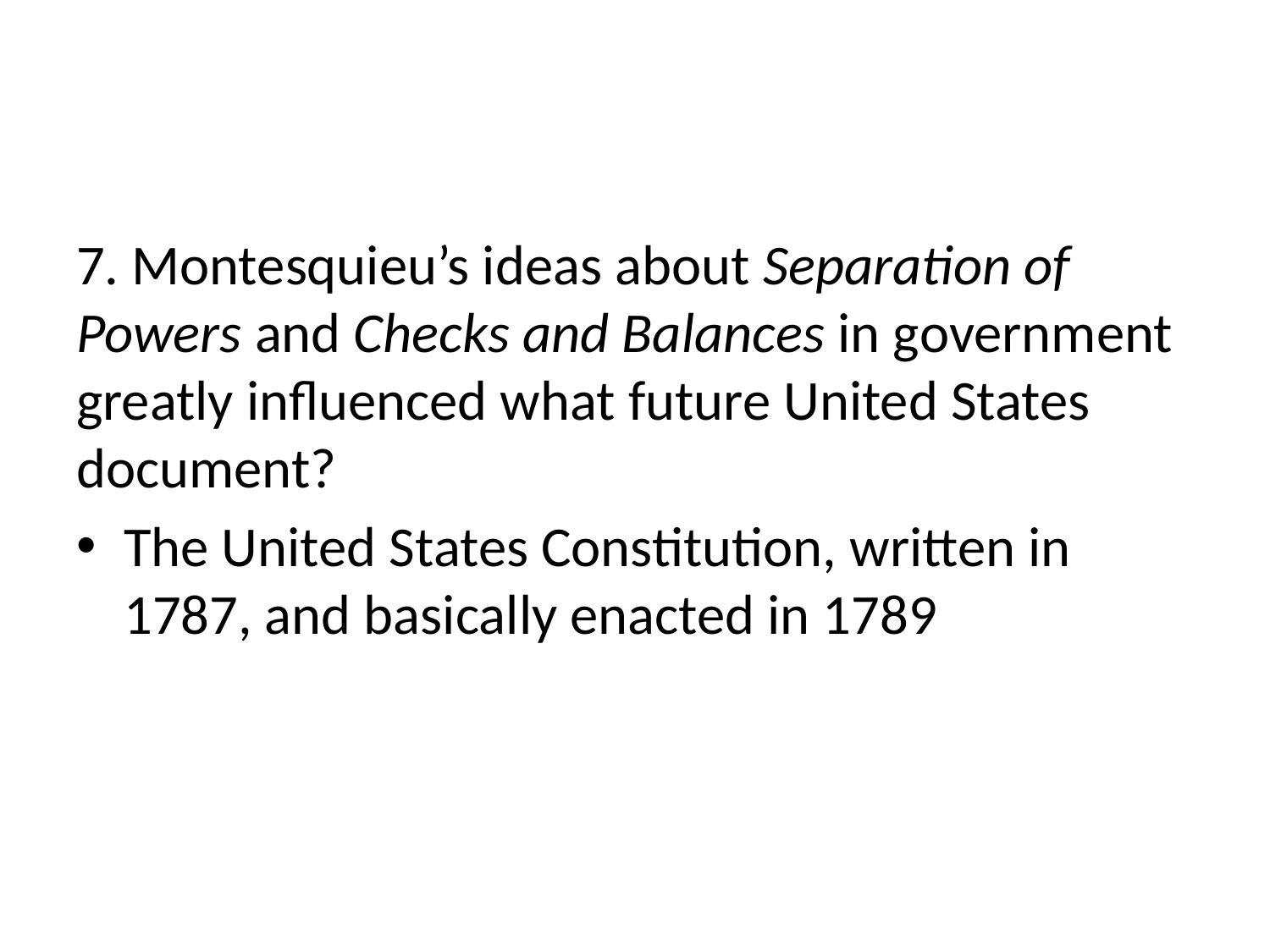

#
7. Montesquieu’s ideas about Separation of Powers and Checks and Balances in government greatly influenced what future United States document?
The United States Constitution, written in 1787, and basically enacted in 1789